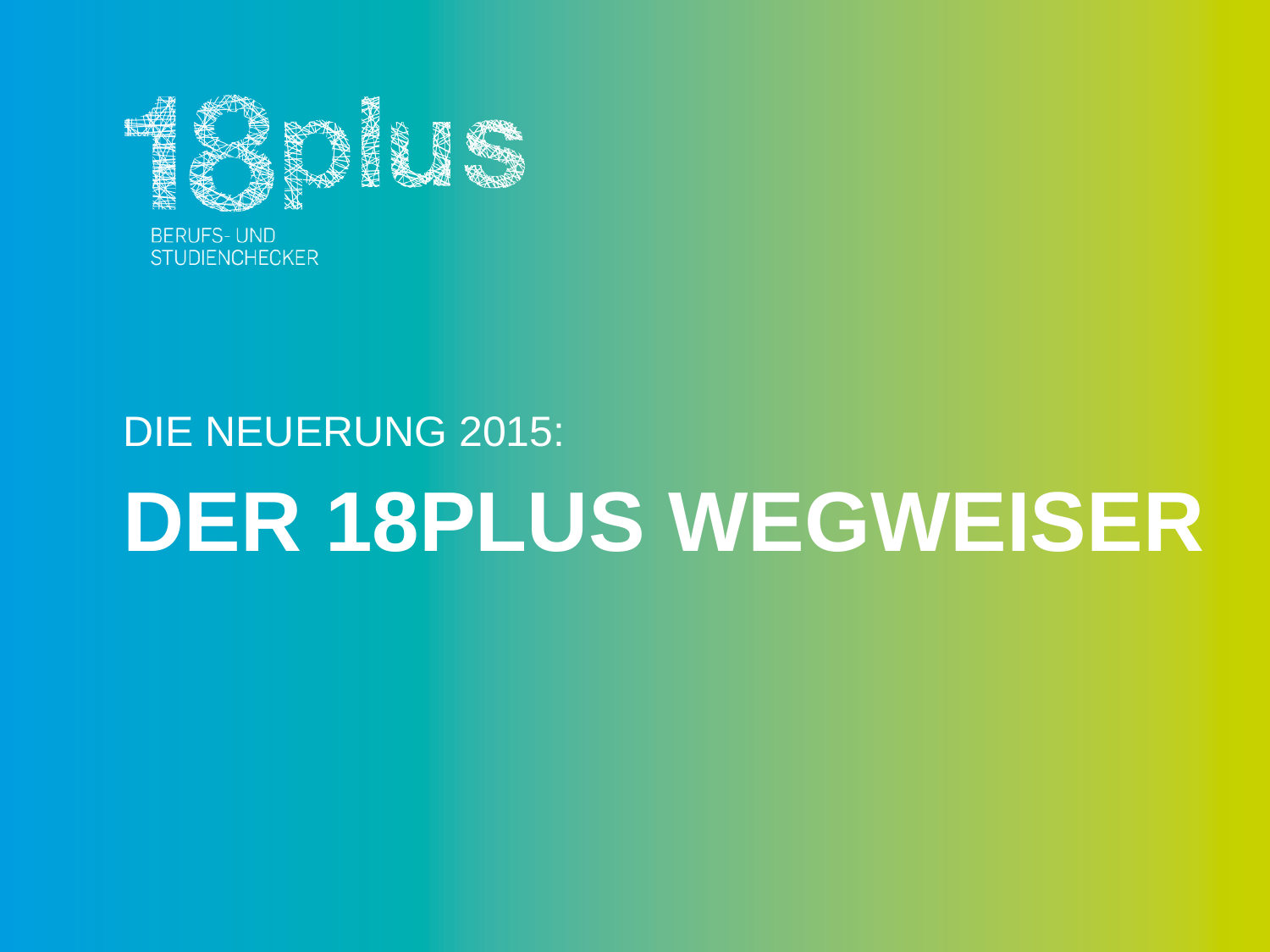

Die Neuerung 2015:
# Der 18plus Wegweiser